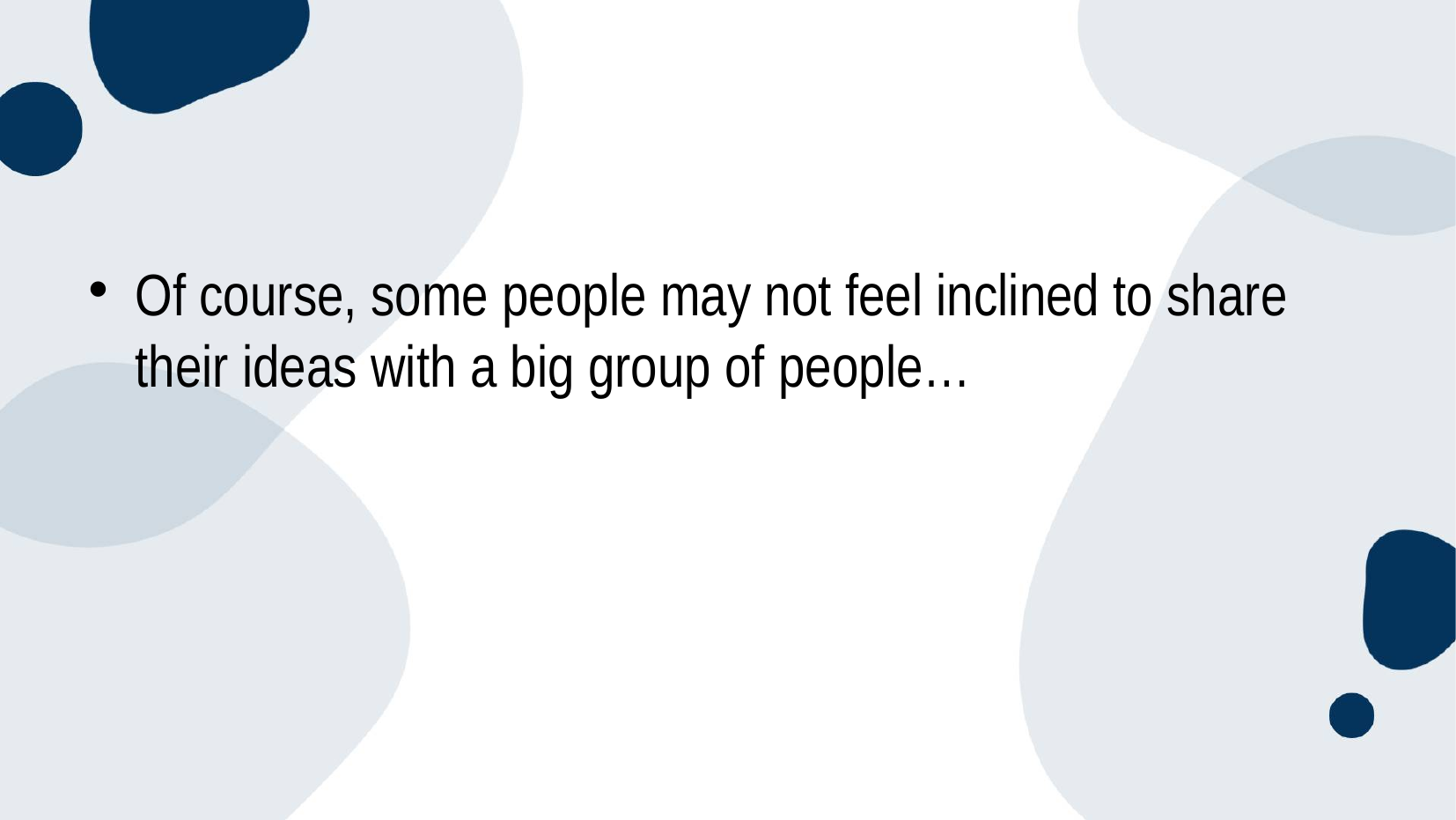

#
Of course, some people may not feel inclined to share their ideas with a big group of people…